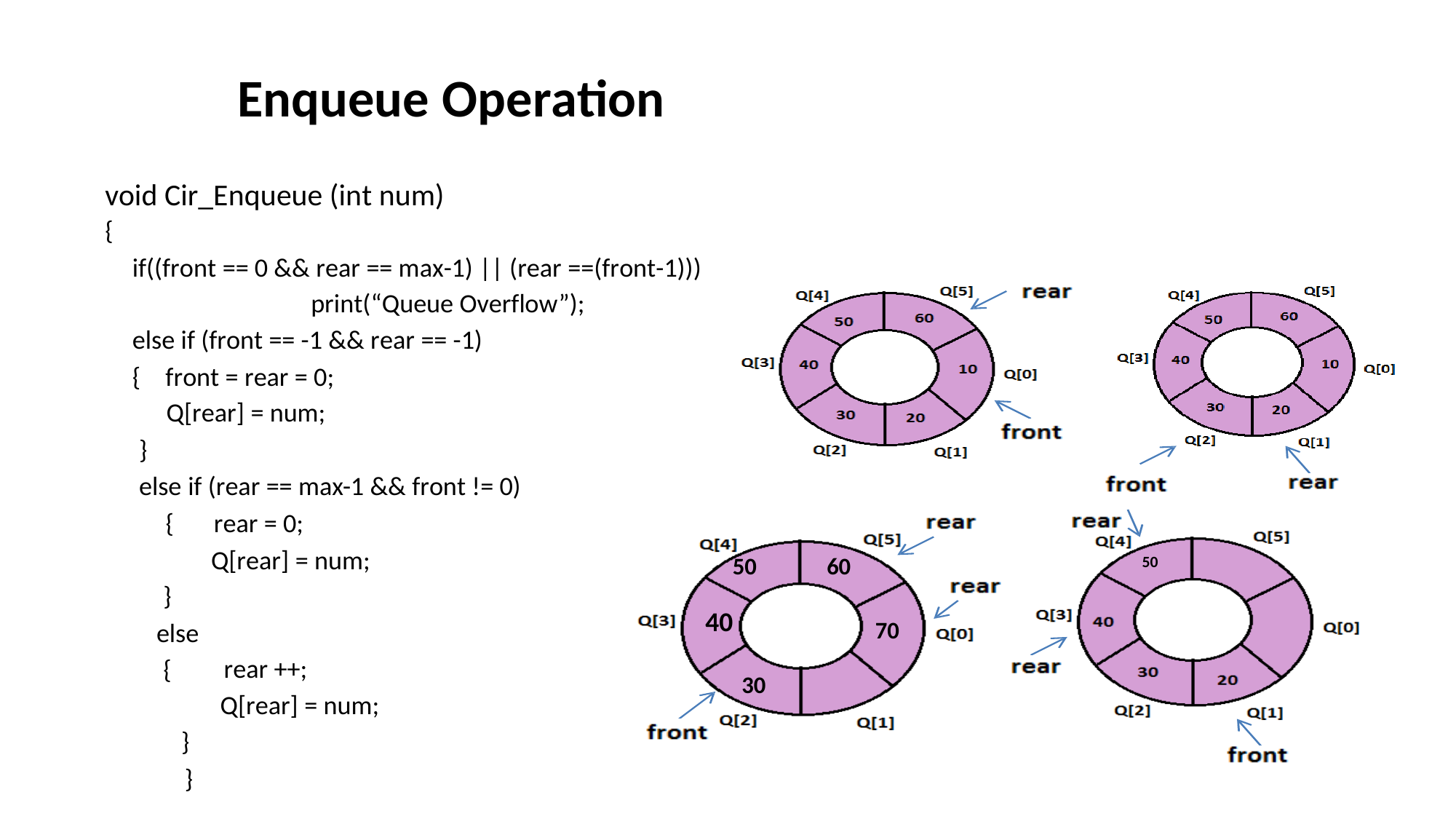

Enqueue Operation
void Cir_Enqueue (int num)
{
if((front == 0 && rear == max-1) || (rear ==(front-1)))
print(“Queue Overflow”);
else if (front == -1 && rear == -1)
{   front = rear = 0;
Q[rear] = num;
}
else if (rear == max-1 && front != 0)

{
rear = 0;
Q[rear] = num;

50
50
40
60

}
else
{

70

rear ++;
30
Q[rear] = num;

}
}